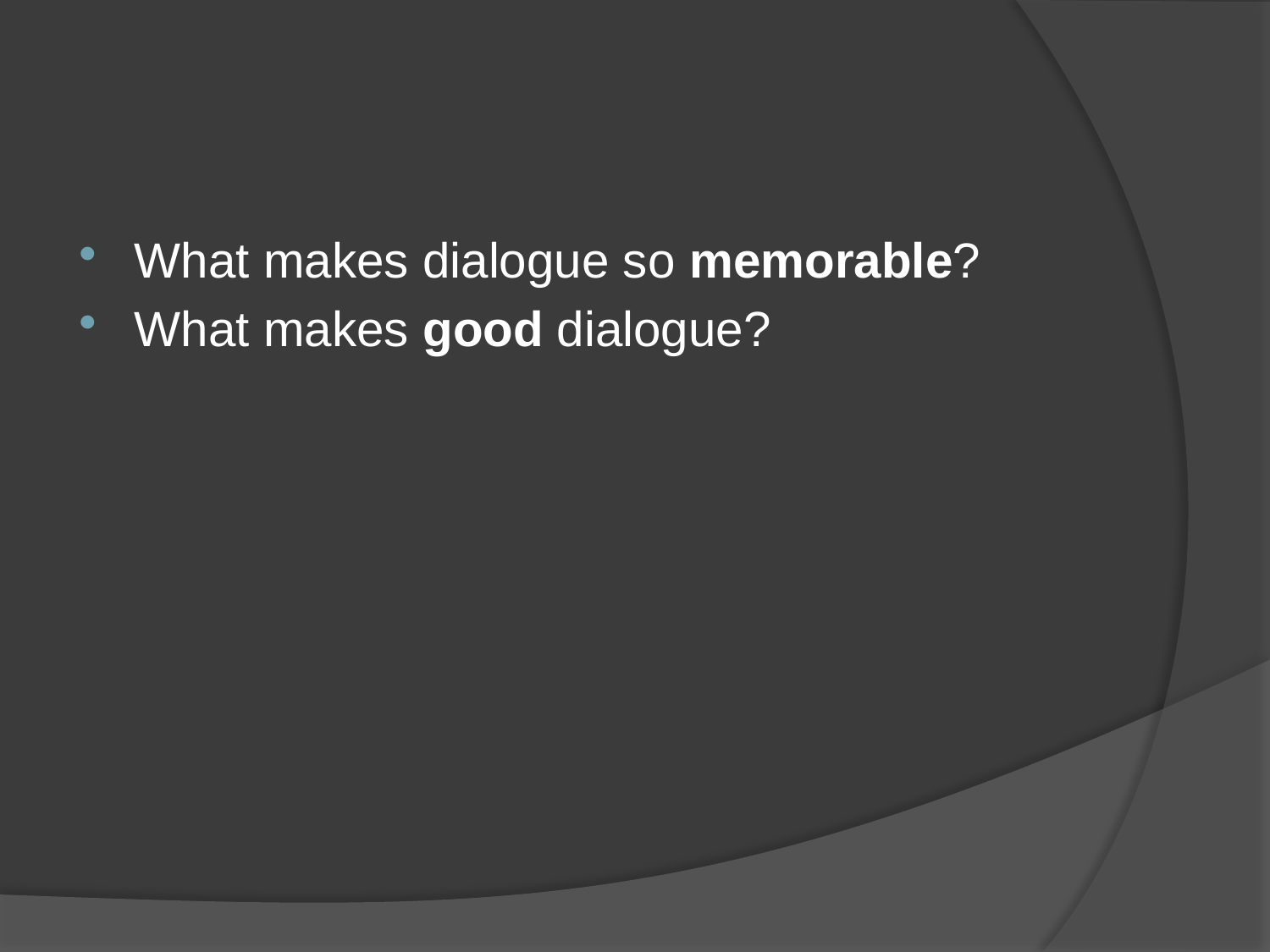

#
What makes dialogue so memorable?
What makes good dialogue?